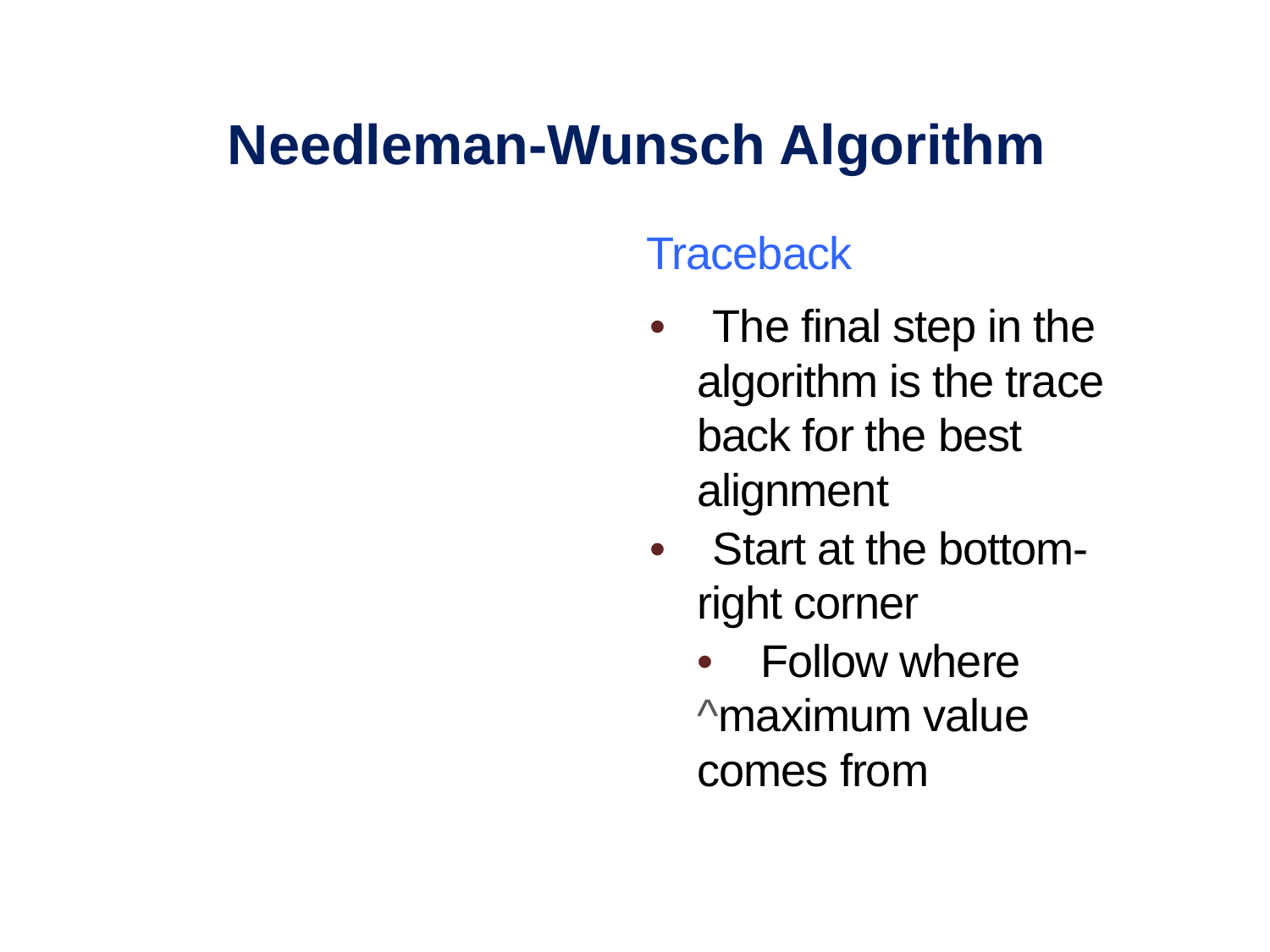

Needleman-Wunsch Algorithm
Traceback
•    The final step in the algorithm is the trace back for the best alignment
•    Start at the bottom-right corner
•    Follow where ^maximum value
comes from